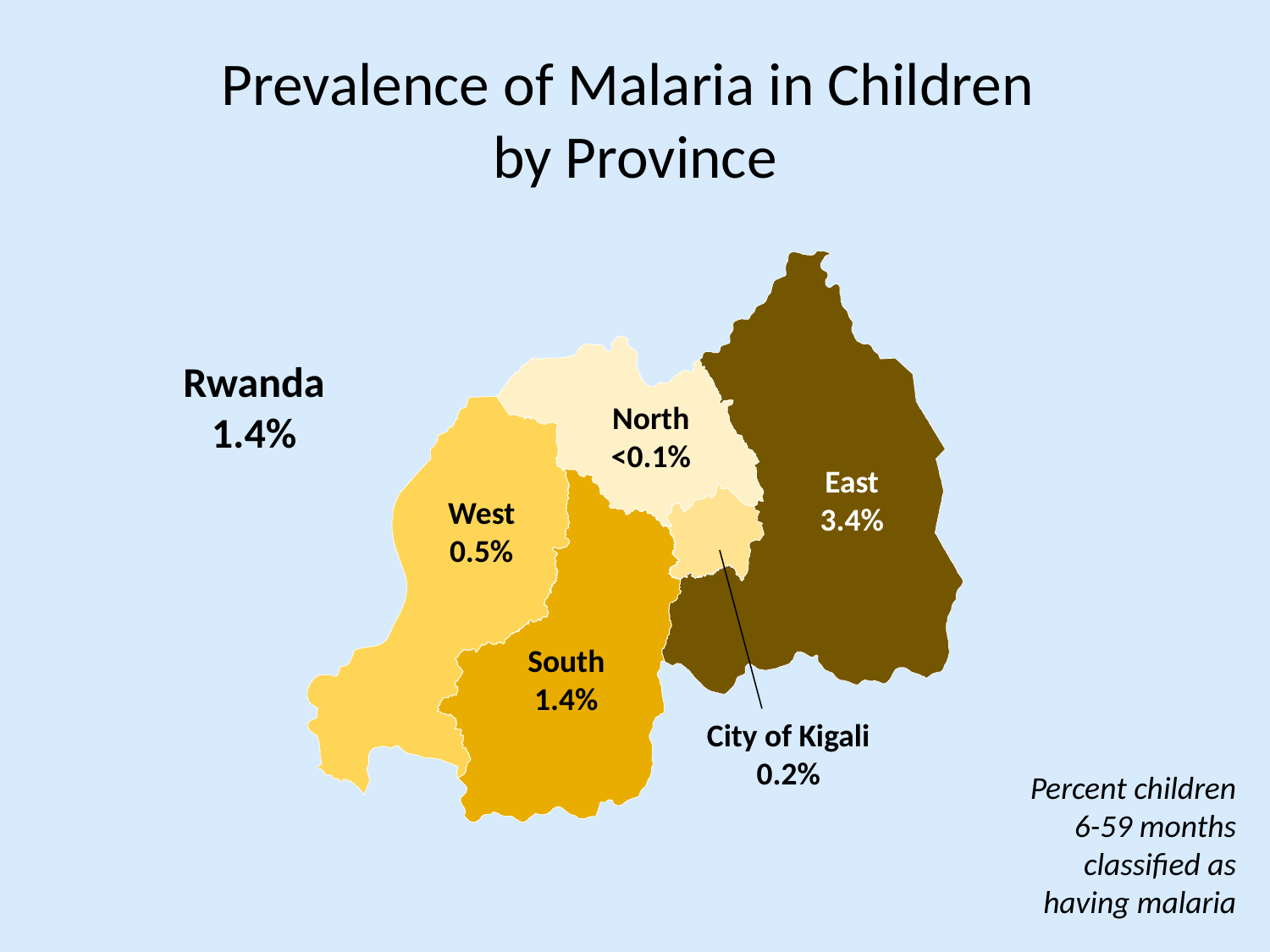

# Prevalence of Malaria in Children by Province

Rwanda
1.4%
North
<0.1%
East
3.4%
West
0.5%
South
1.4%
City of Kigali
0.2%
Percent children 6-59 months classified as having malaria